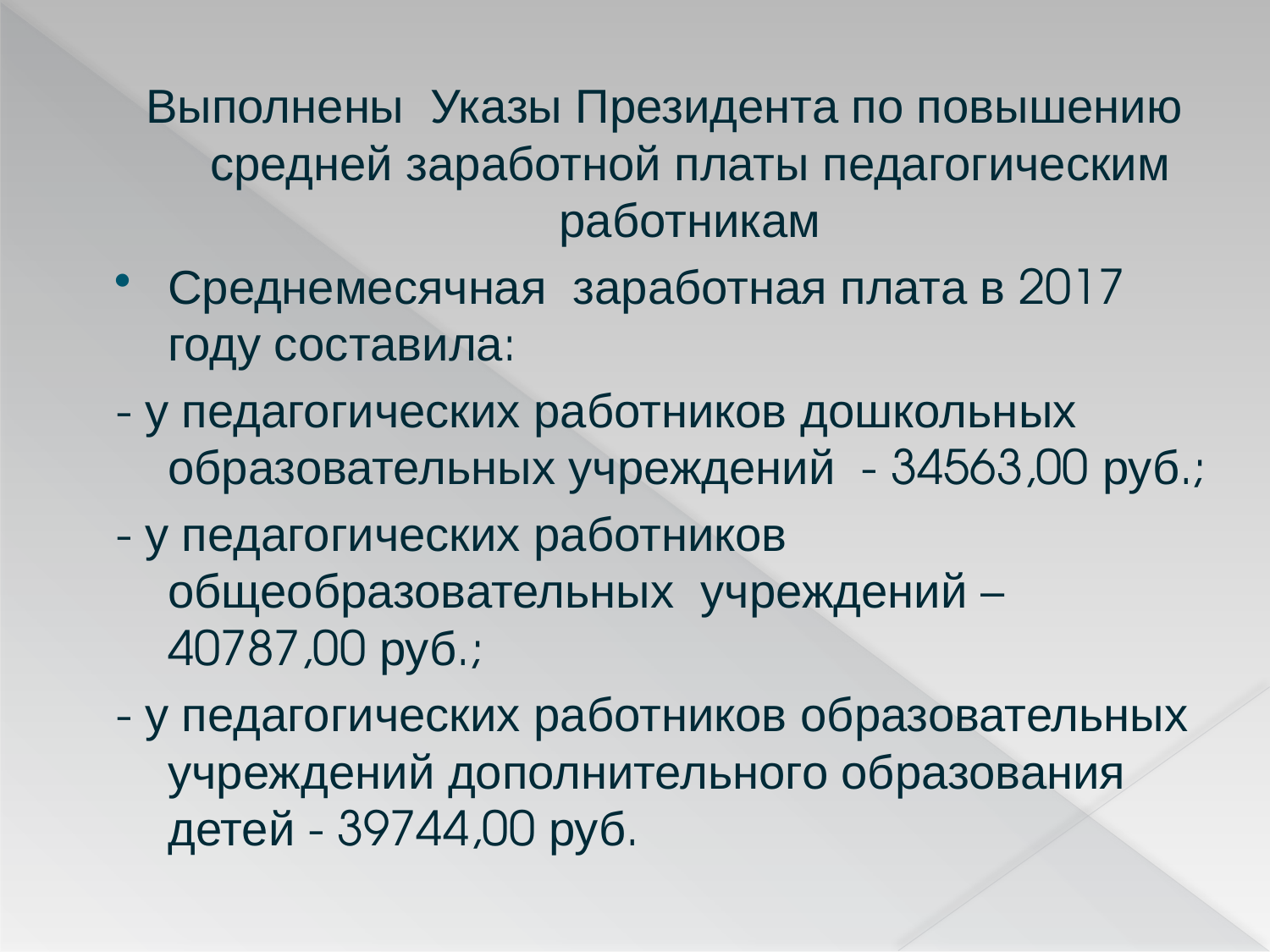

Выполнены  Указы Президента по повышению средней заработной платы педагогическим работникам
Среднемесячная  заработная плата в 2017 году составила:
- у педагогических работников дошкольных образовательных учреждений  - 34563,00 руб.;
- у педагогических работников общеобразовательных  учреждений – 40787,00 руб.;
- у педагогических работников образовательных  учреждений дополнительного образования детей - 39744,00 руб.